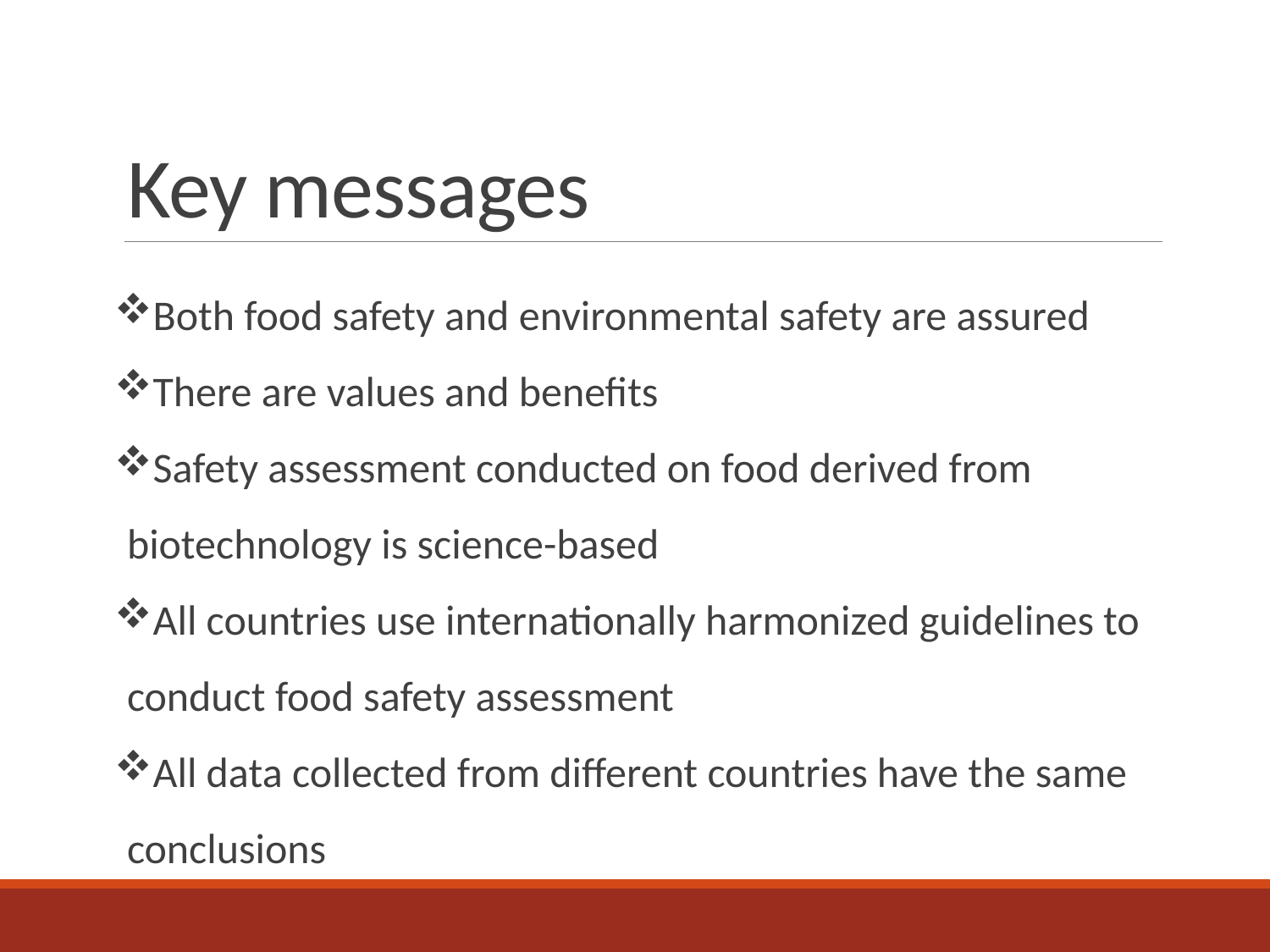

# Key messages
Both food safety and environmental safety are assured
There are values and benefits
Safety assessment conducted on food derived from biotechnology is science-based
All countries use internationally harmonized guidelines to conduct food safety assessment
All data collected from different countries have the same conclusions